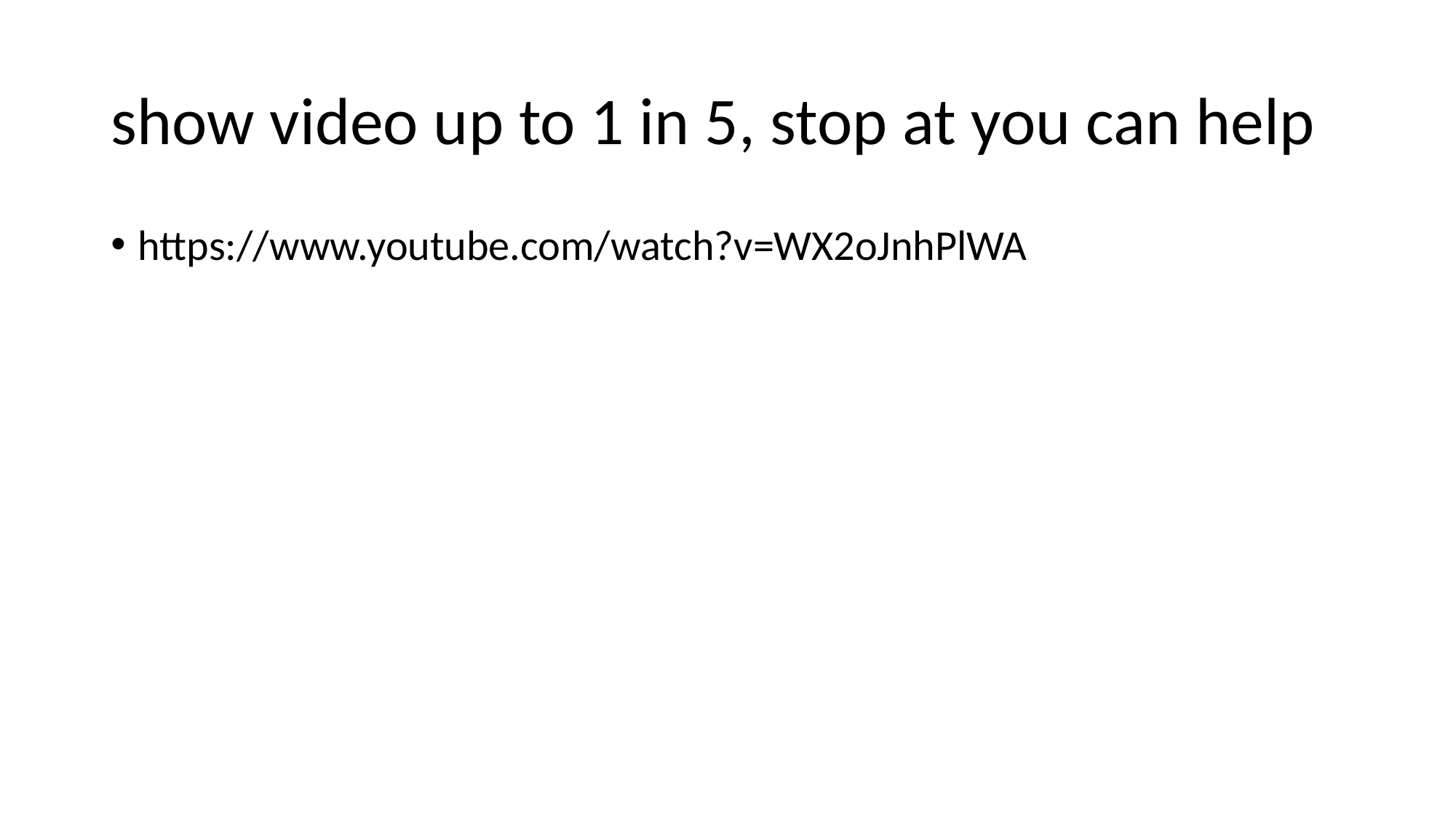

# show video up to 1 in 5, stop at you can help
https://www.youtube.com/watch?v=WX2oJnhPlWA